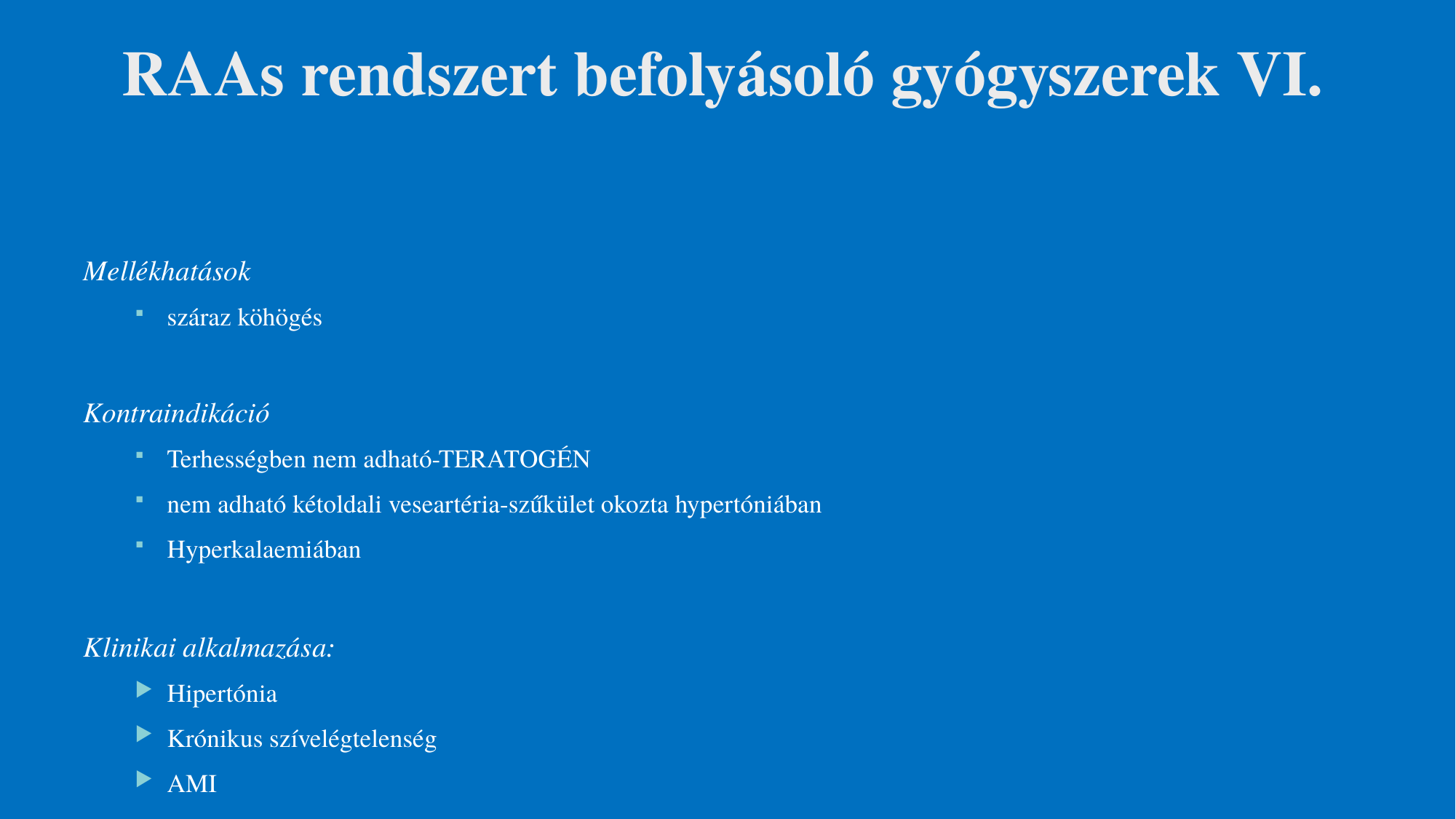

# RAAs rendszert befolyásoló gyógyszerek VI.
Mellékhatások
száraz köhögés

Kontraindikáció
Terhességben nem adható-TERATOGÉN
nem adható kétoldali veseartéria-szűkület okozta hypertóniában
Hyperkalaemiában

Klinikai alkalmazása:
Hipertónia
Krónikus szívelégtelenség
AMI